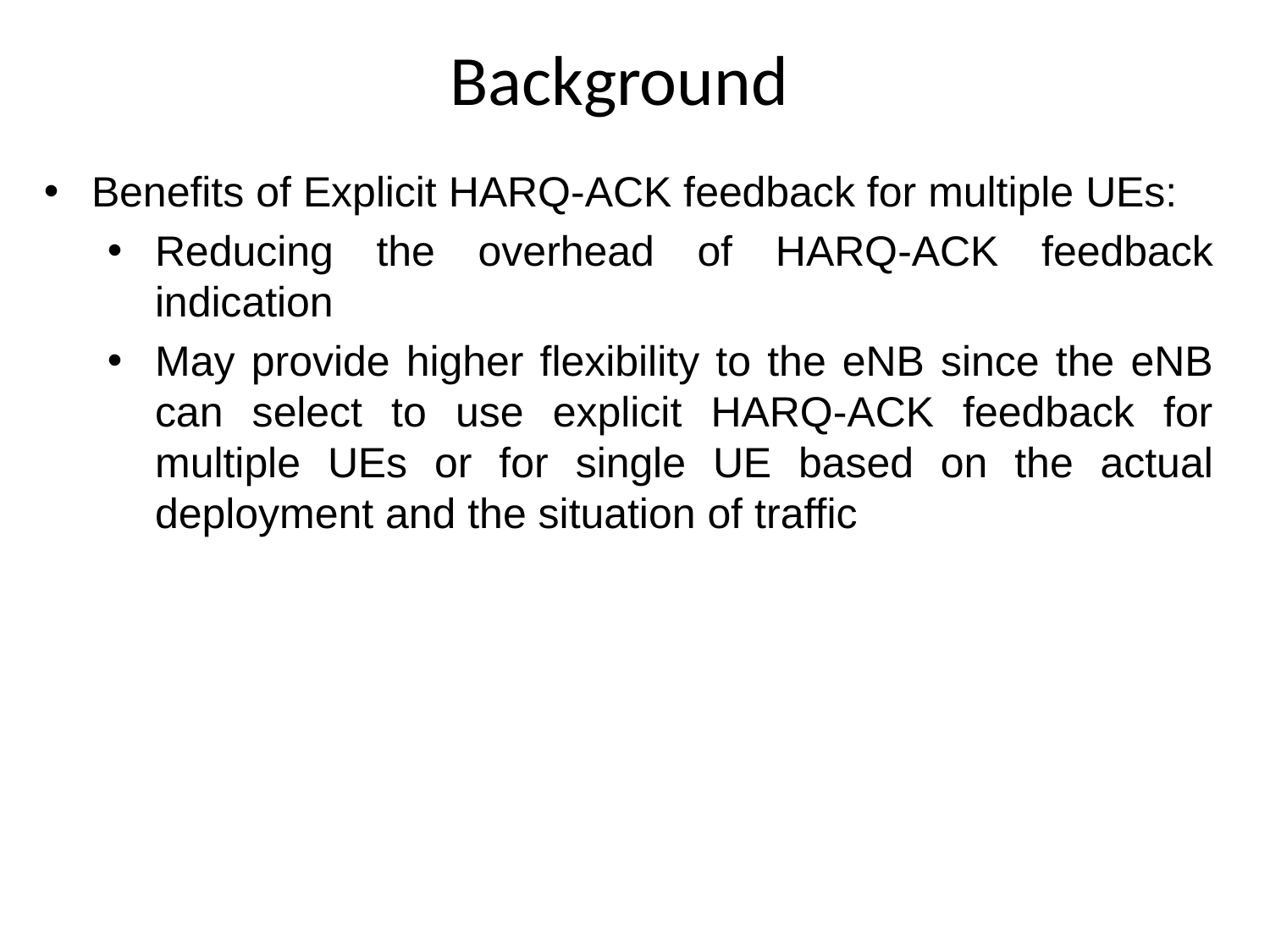

Background
Benefits of Explicit HARQ-ACK feedback for multiple UEs:
Reducing the overhead of HARQ-ACK feedback indication
May provide higher flexibility to the eNB since the eNB can select to use explicit HARQ-ACK feedback for multiple UEs or for single UE based on the actual deployment and the situation of traffic